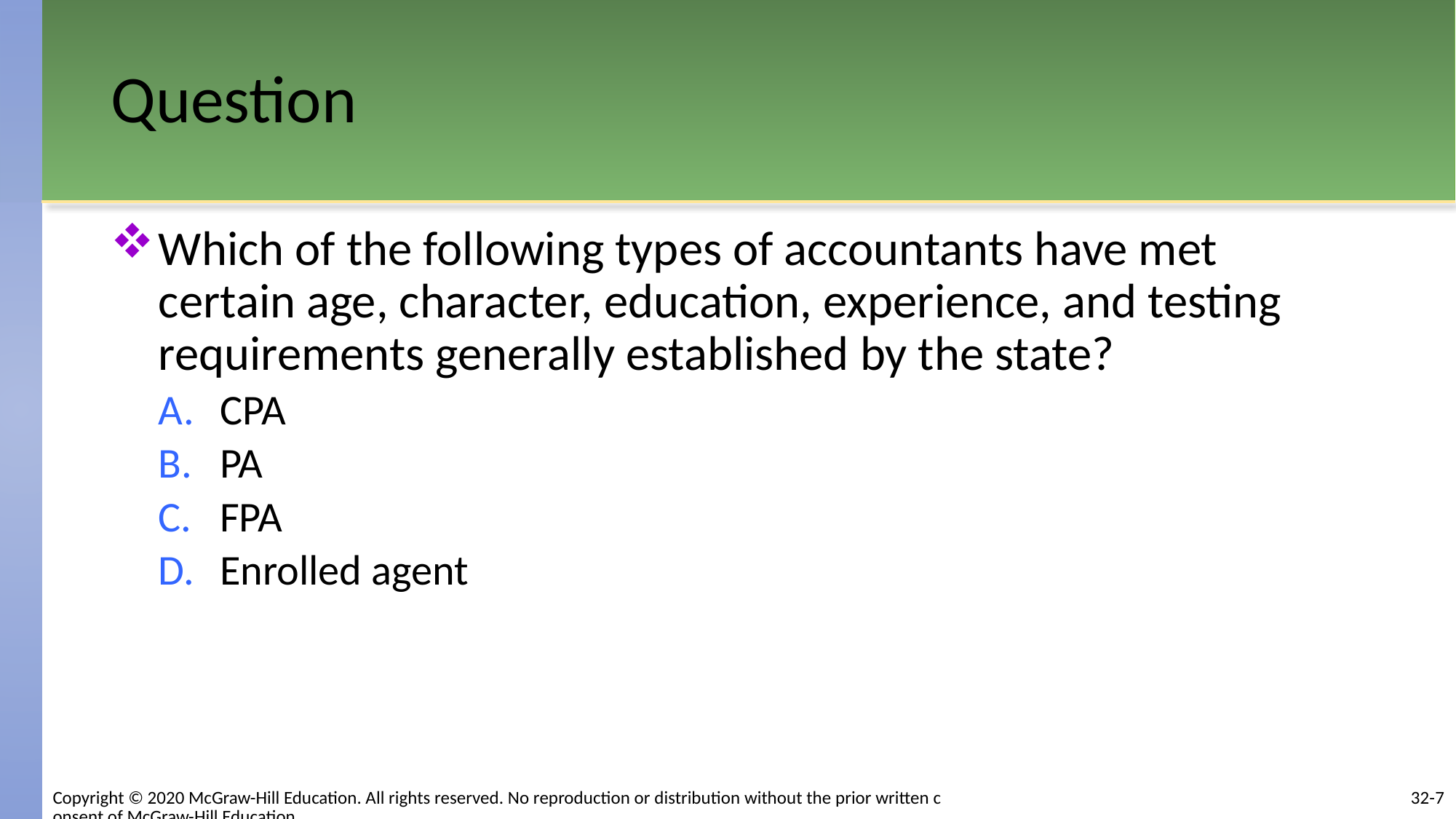

# Question
Which of the following types of accountants have met certain age, character, education, experience, and testing requirements generally established by the state?
CPA
PA
FPA
Enrolled agent
32-7
Copyright © 2020 McGraw-Hill Education. All rights reserved. No reproduction or distribution without the prior written consent of McGraw-Hill Education.